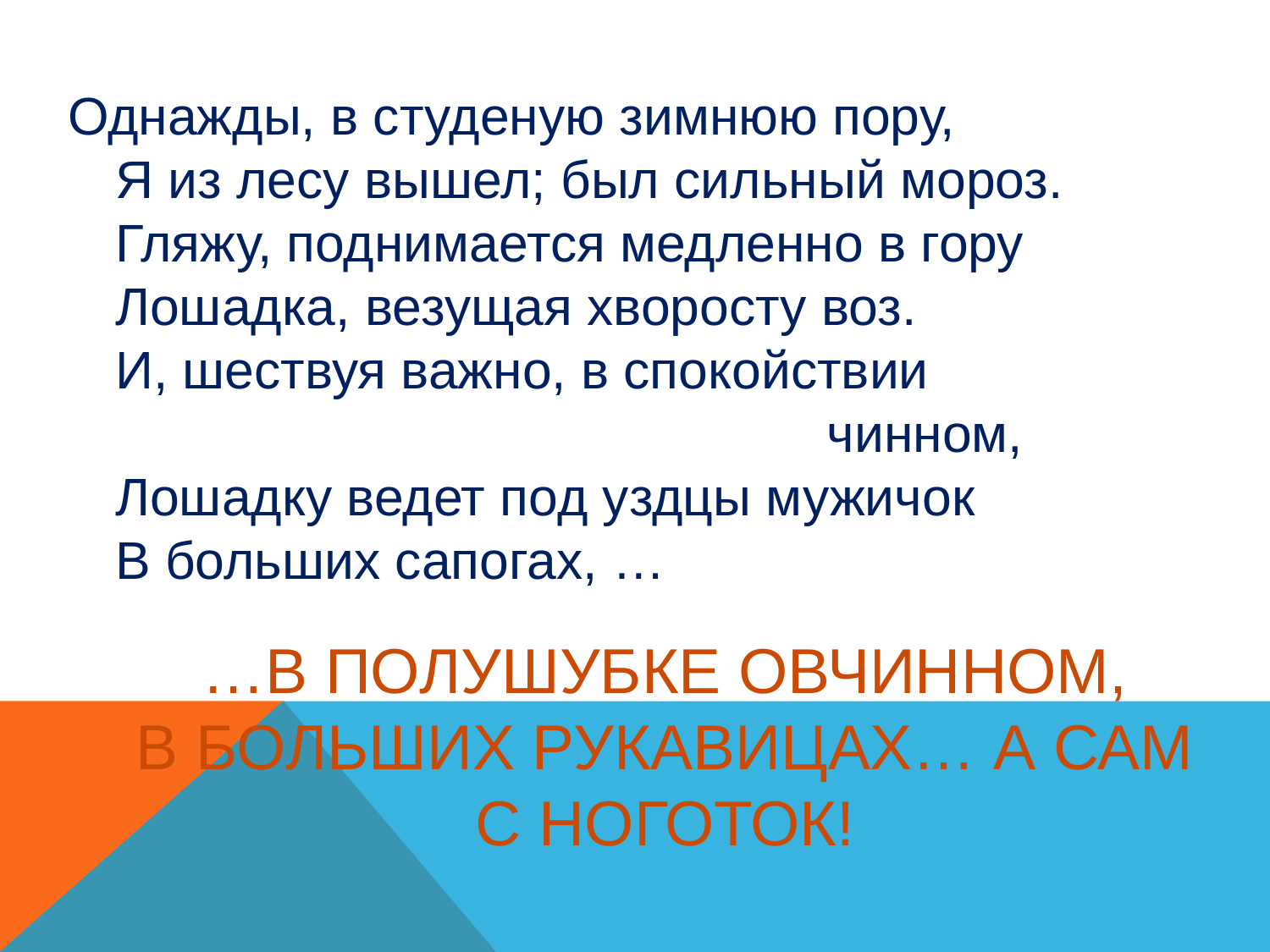

Однажды, в студеную зимнюю пору,
Я из лесу вышел; был сильный мороз.
Гляжу, поднимается медленно в гору
Лошадка, везущая хворосту воз.
И, шествуя важно, в спокойствии
                                                    чинном,
Лошадку ведет под уздцы мужичок
В больших сапогах, …
# …в полушубке овчинном, В больших рукавицах… а сам с ноготок!